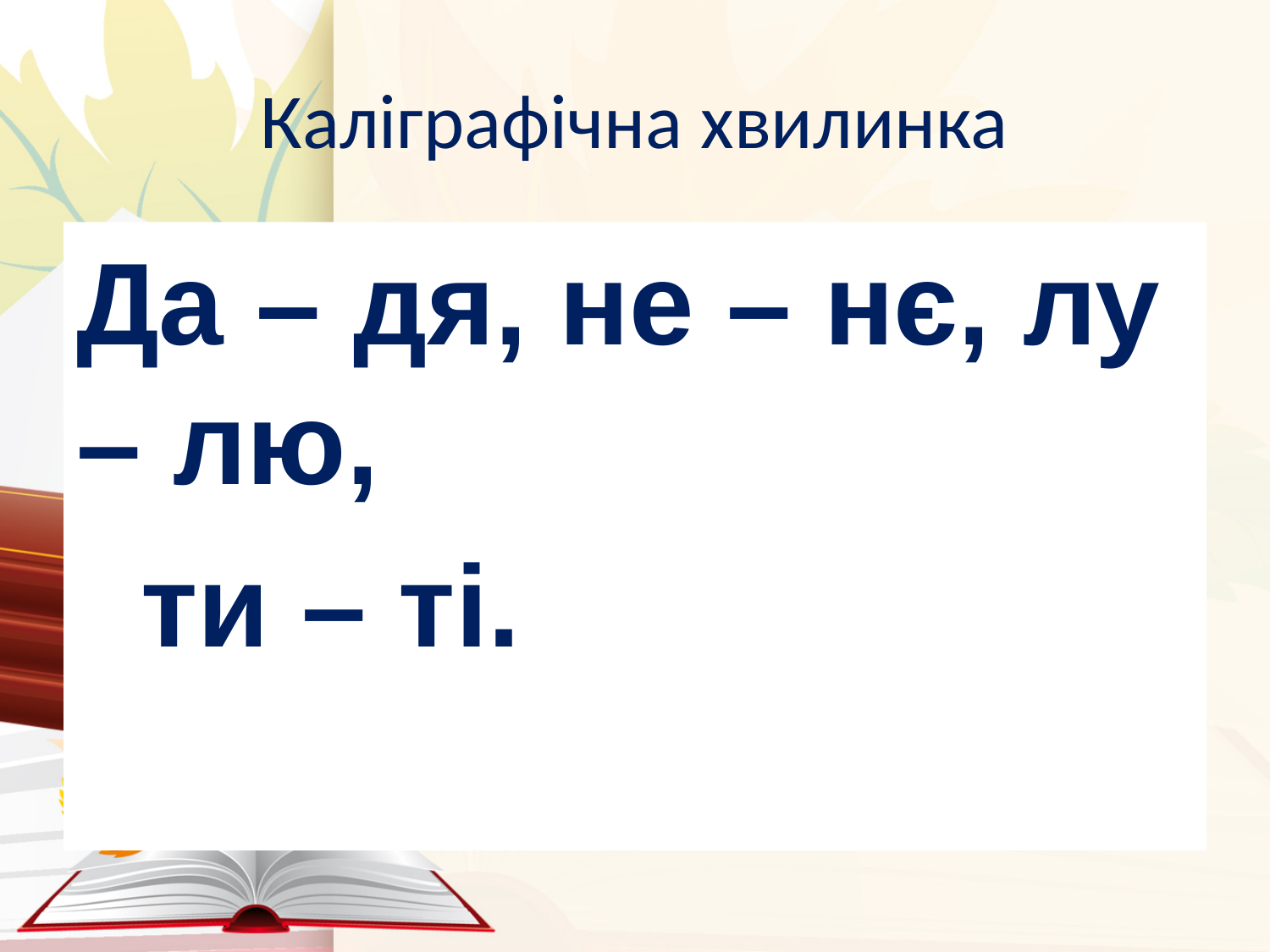

# Каліграфічна хвилинка
Да – дя, не – нє, лу – лю,
  ти – ті.